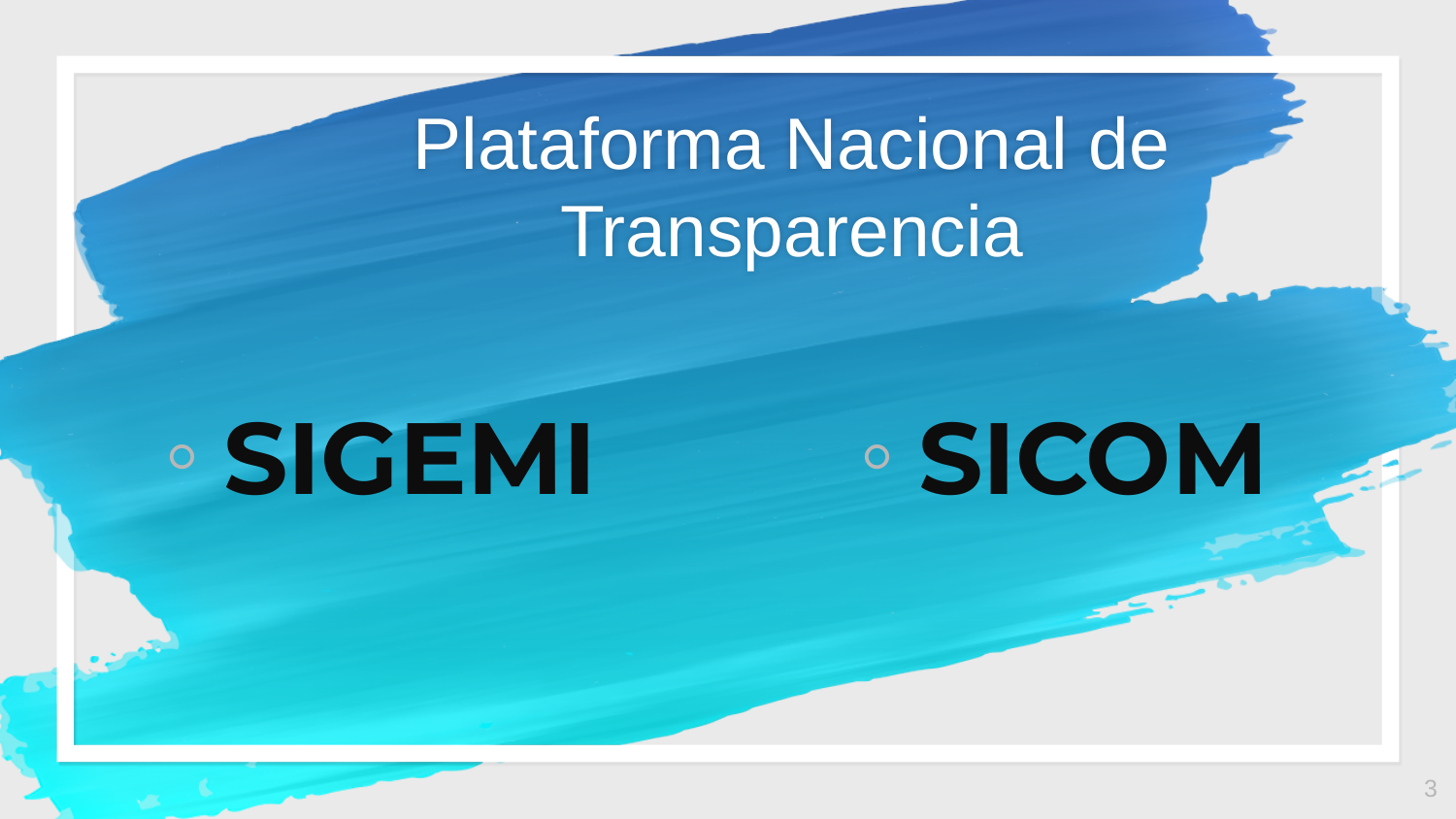

Plataforma Nacional de Transparencia
SIGEMI
SICOM
3